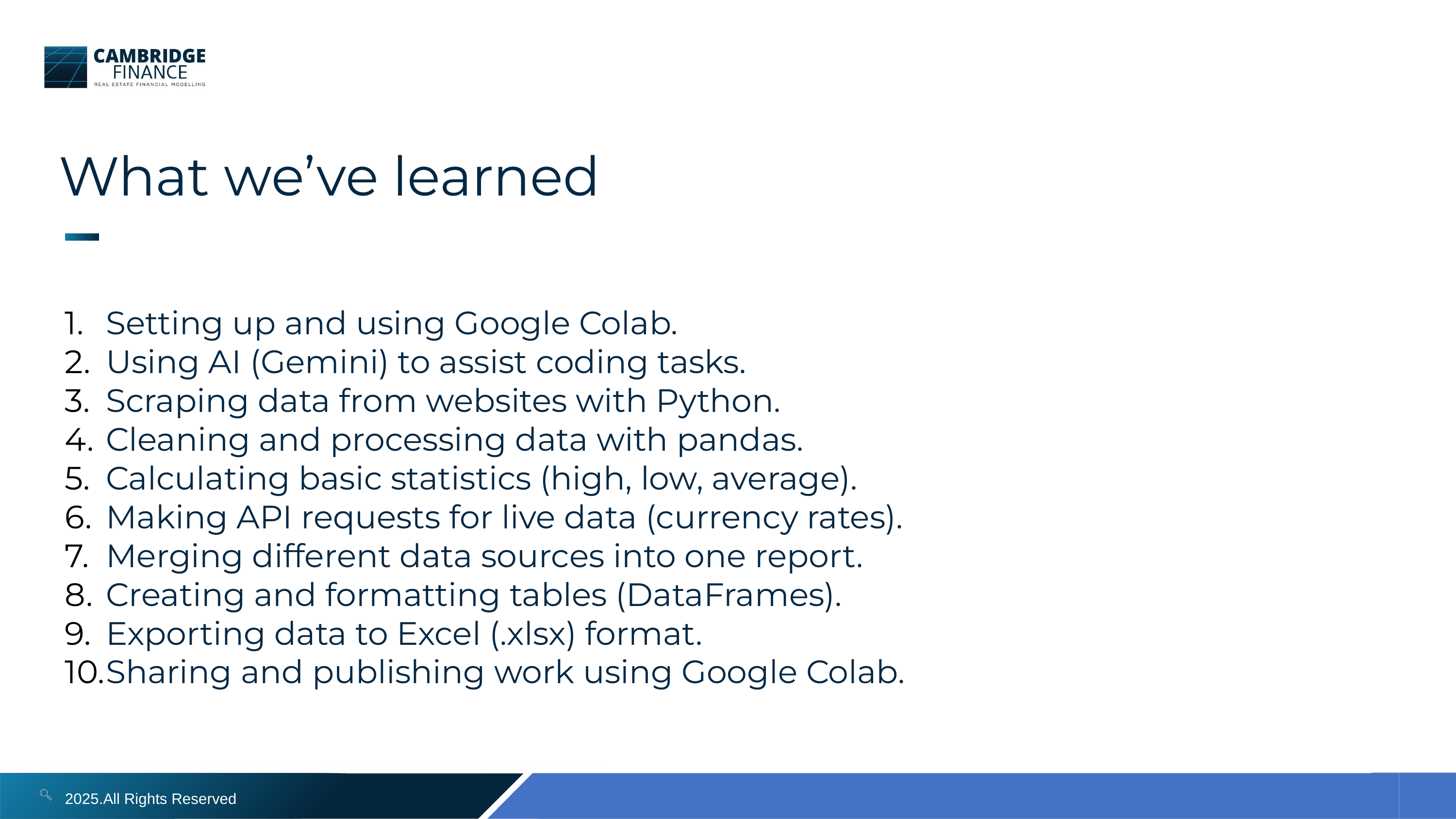

What we’ve learned

Setting up and using Google Colab.
Using AI (Gemini) to assist coding tasks.
Scraping data from websites with Python.
Cleaning and processing data with pandas.
Calculating basic statistics (high, low, average).
Making API requests for live data (currency rates).
Merging different data sources into one report.
Creating and formatting tables (DataFrames).
Exporting data to Excel (.xlsx) format.
Sharing and publishing work using Google Colab.

2025.All Rights Reserved